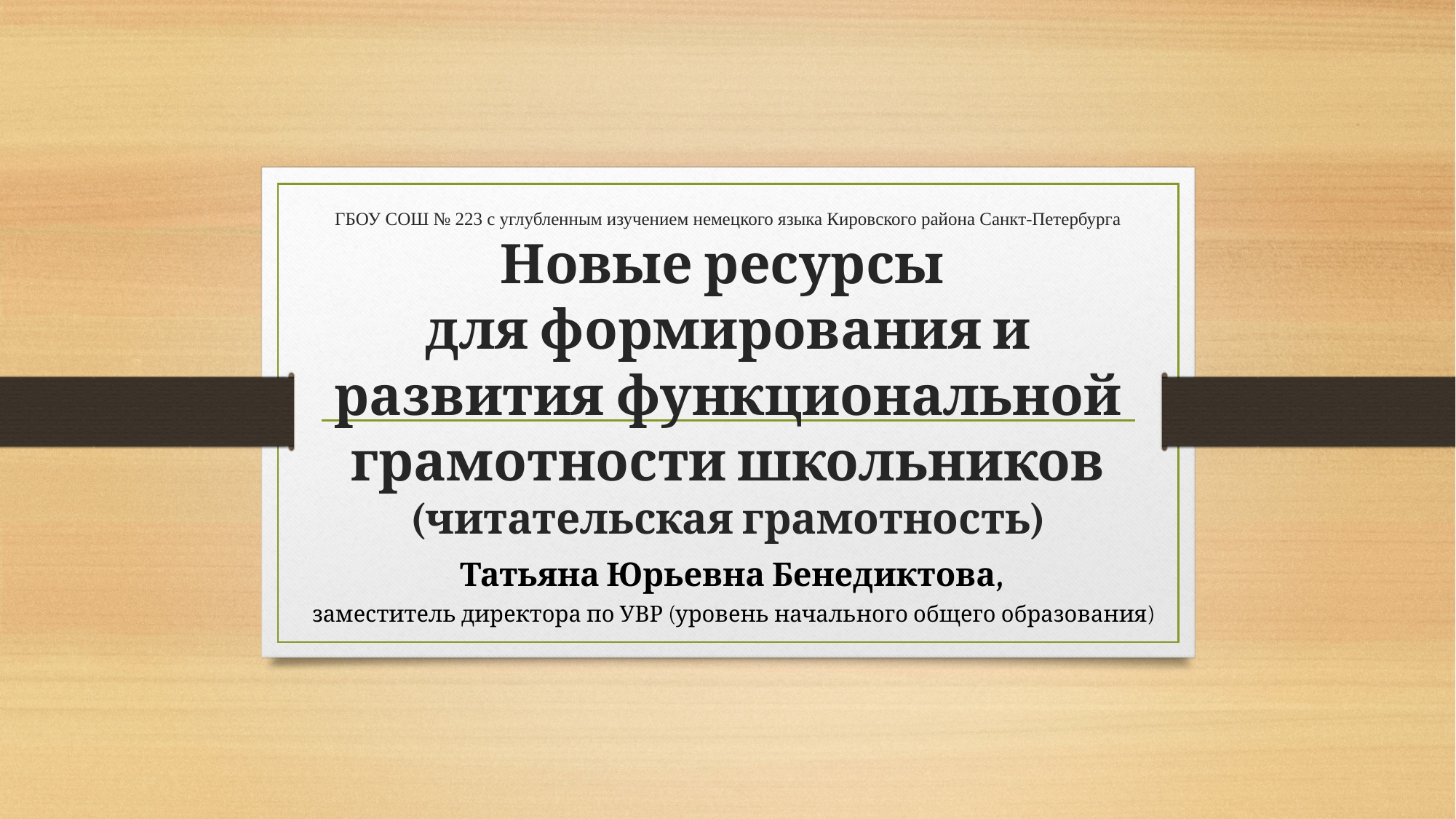

# ГБОУ СОШ № 223 с углубленным изучением немецкого языка Кировского района Санкт-Петербурга Новые ресурсы для формирования и развития функциональной грамотности школьников (читательская грамотность)
Татьяна Юрьевна Бенедиктова,
 заместитель директора по УВР (уровень начального общего образования)